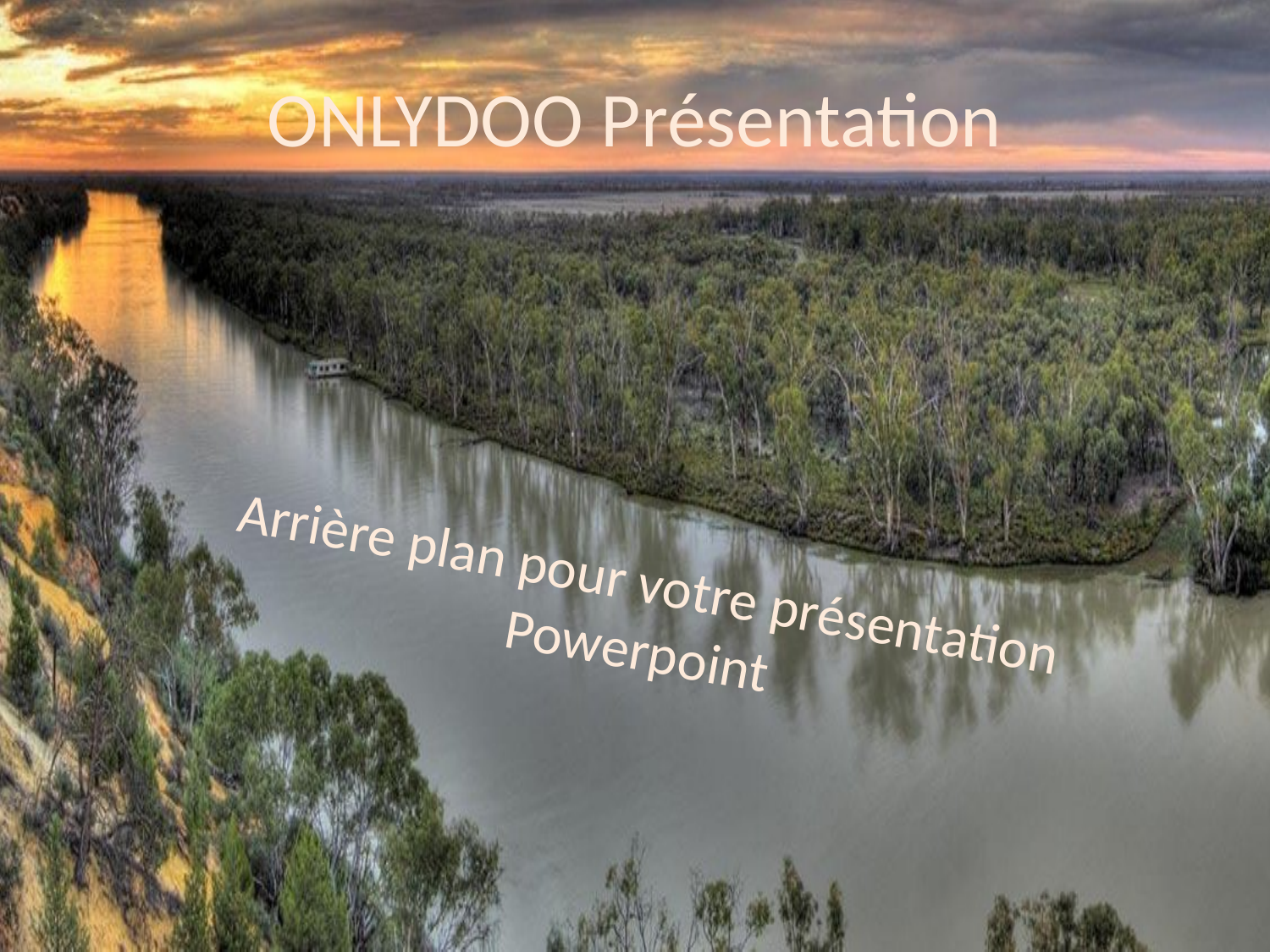

# ONLYDOO Présentation
Arrière plan pour votre présentation Powerpoint